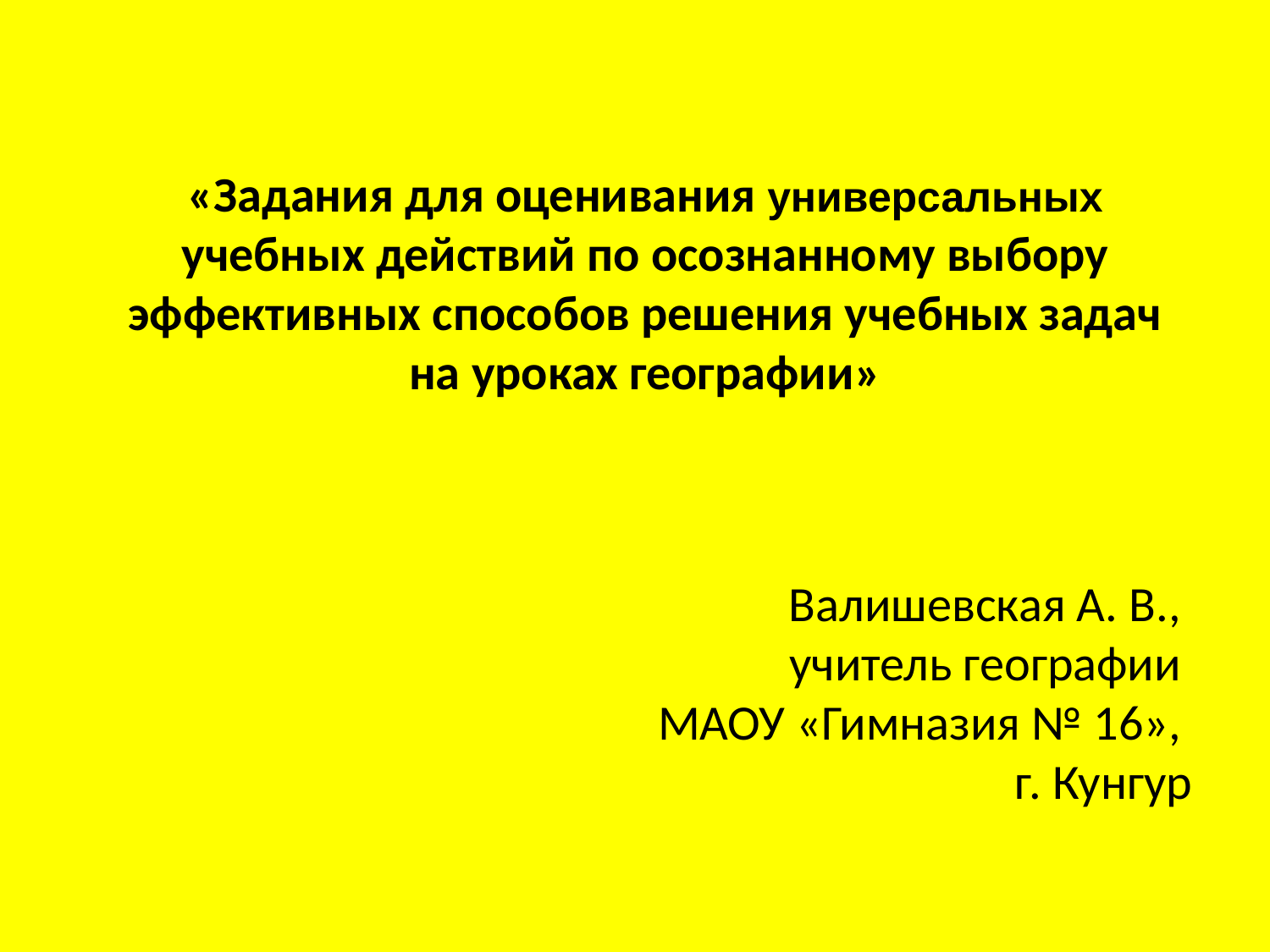

«Задания для оценивания универсальных учебных действий по осознанному выбору эффективных способов решения учебных задач на уроках географии»
Валишевская А. В.,
учитель географии
МАОУ «Гимназия № 16»,
г. Кунгур